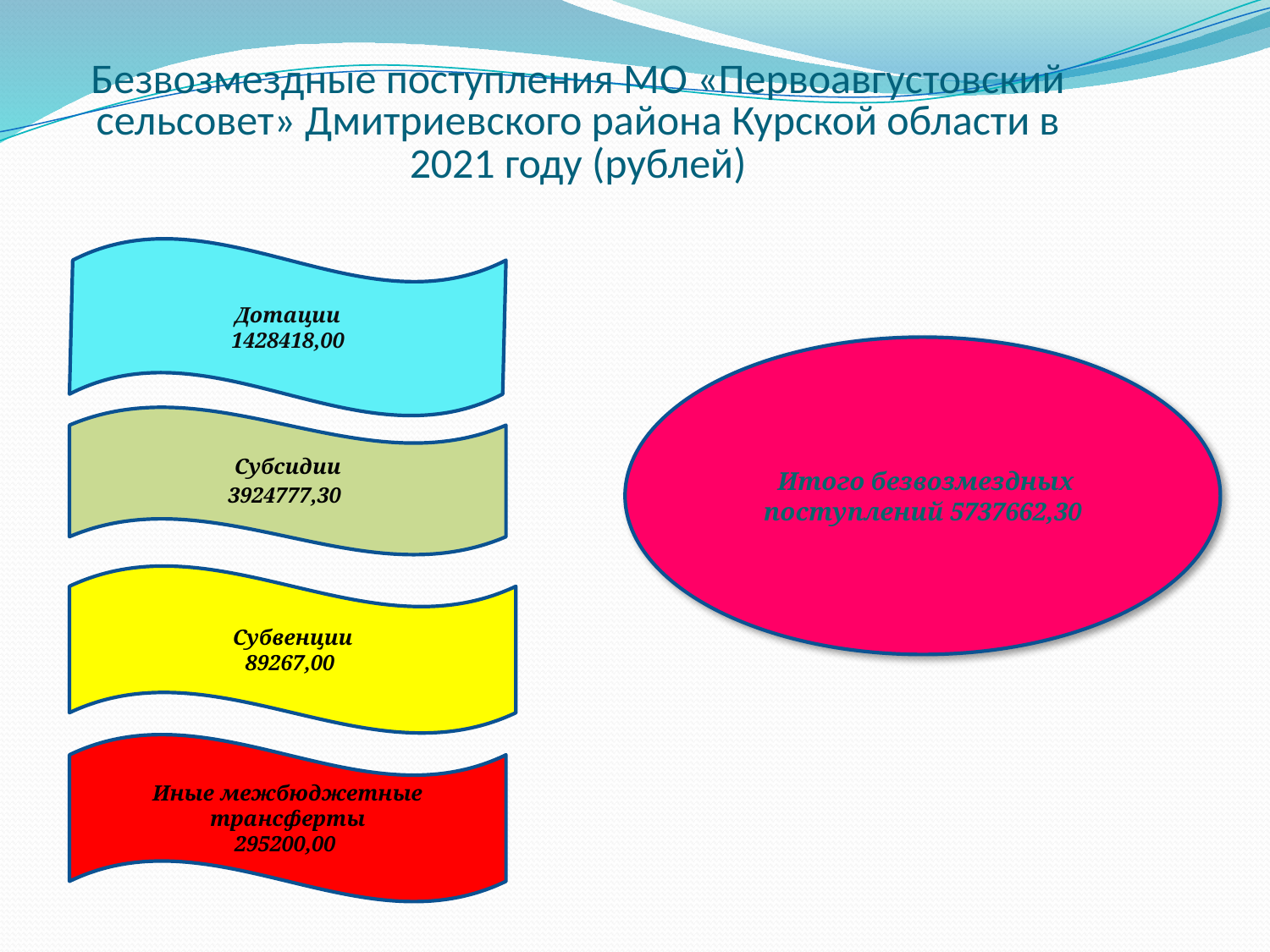

# Безвозмездные поступления МО «Первоавгустовский сельсовет» Дмитриевского района Курской области в 2021 году (рублей)

Дотации
1428418,00
 Итого безвозмездных поступлений 5737662,30
Субсидии
3924777,30
Субвенции
89267,00
Иные межбюджетные трансферты
295200,00